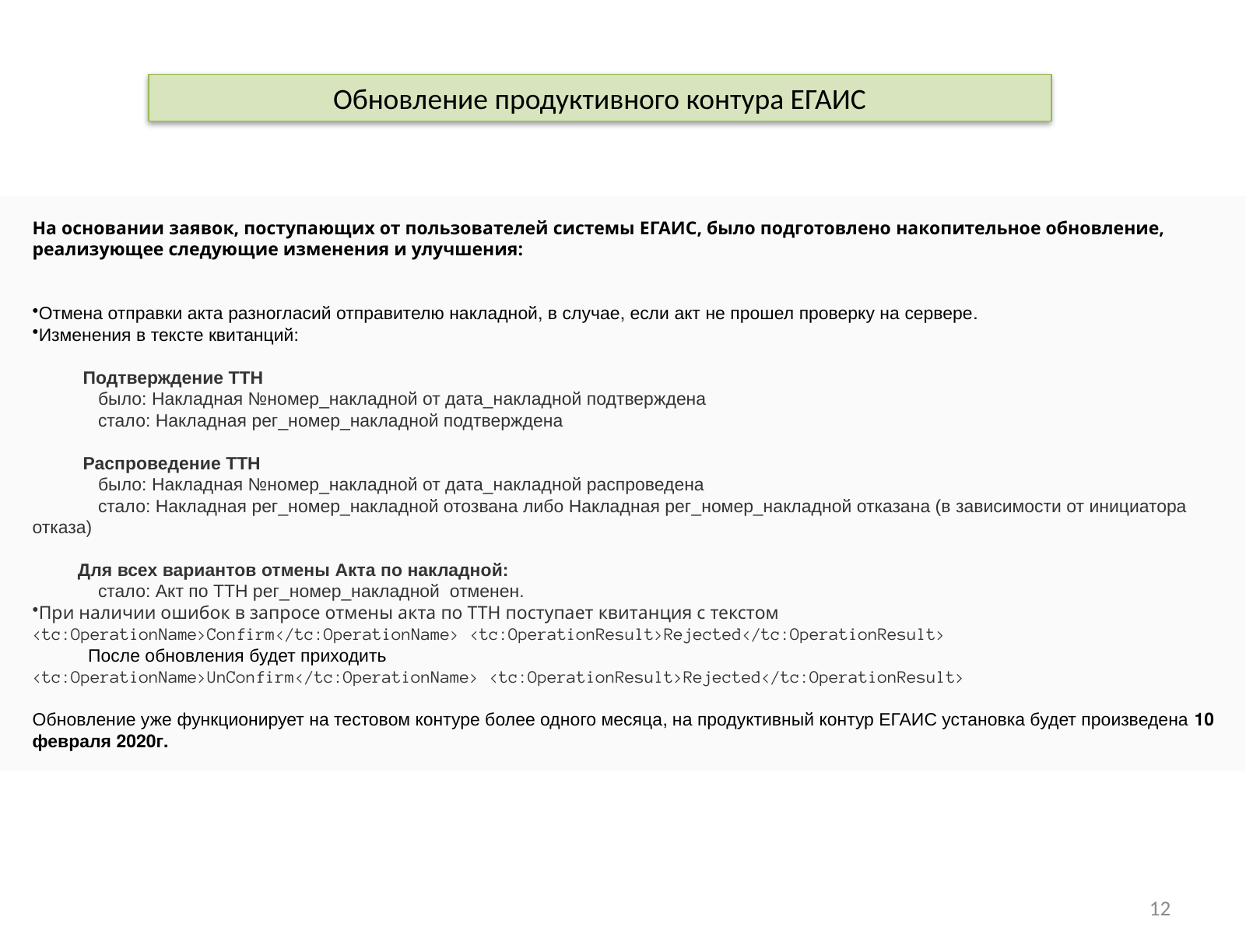

Обновление продуктивного контура ЕГАИС
​На основании заявок, поступающих от пользователей системы ЕГАИС, было подготовлено накопительное обновление, реализующее следующие изменения и улучшения:

Отмена отправки акта разногласий отправителю накладной, в случае, если акт не прошел проверку на сервере.
Изменения в тексте квитанций:

          Подтверждение ТТН
             было: Накладная №номер_накладной от дата_накладной подтверждена
             стало: Накладная рег_номер_накладной подтверждена

          Распроведение ТТН
             было: Накладная №номер_накладной от дата_накладной распроведена
             стало: Накладная рег_номер_накладной отозвана либо Накладная рег_номер_накладной отказана (в зависимости от инициатора отказа)

         Для всех вариантов отмены Акта по накладной:
             стало: Акт по ТТН рег_номер_накладной  отменен.
При наличии ошибок в запросе отмены акта по ТТН поступает квитанция с текстом
<tc:OperationName>Confirm</tc:OperationName> <tc:OperationResult>Rejected</tc:OperationResult>
           После обновления будет приходить
<tc:OperationName>UnConfirm</tc:OperationName> <tc:OperationResult>Rejected</tc:OperationResult>

Обновление уже функционирует на тестовом контуре более одного месяца, на продуктивный контур ЕГАИС установка будет произведена 10 февраля 2020г.
12